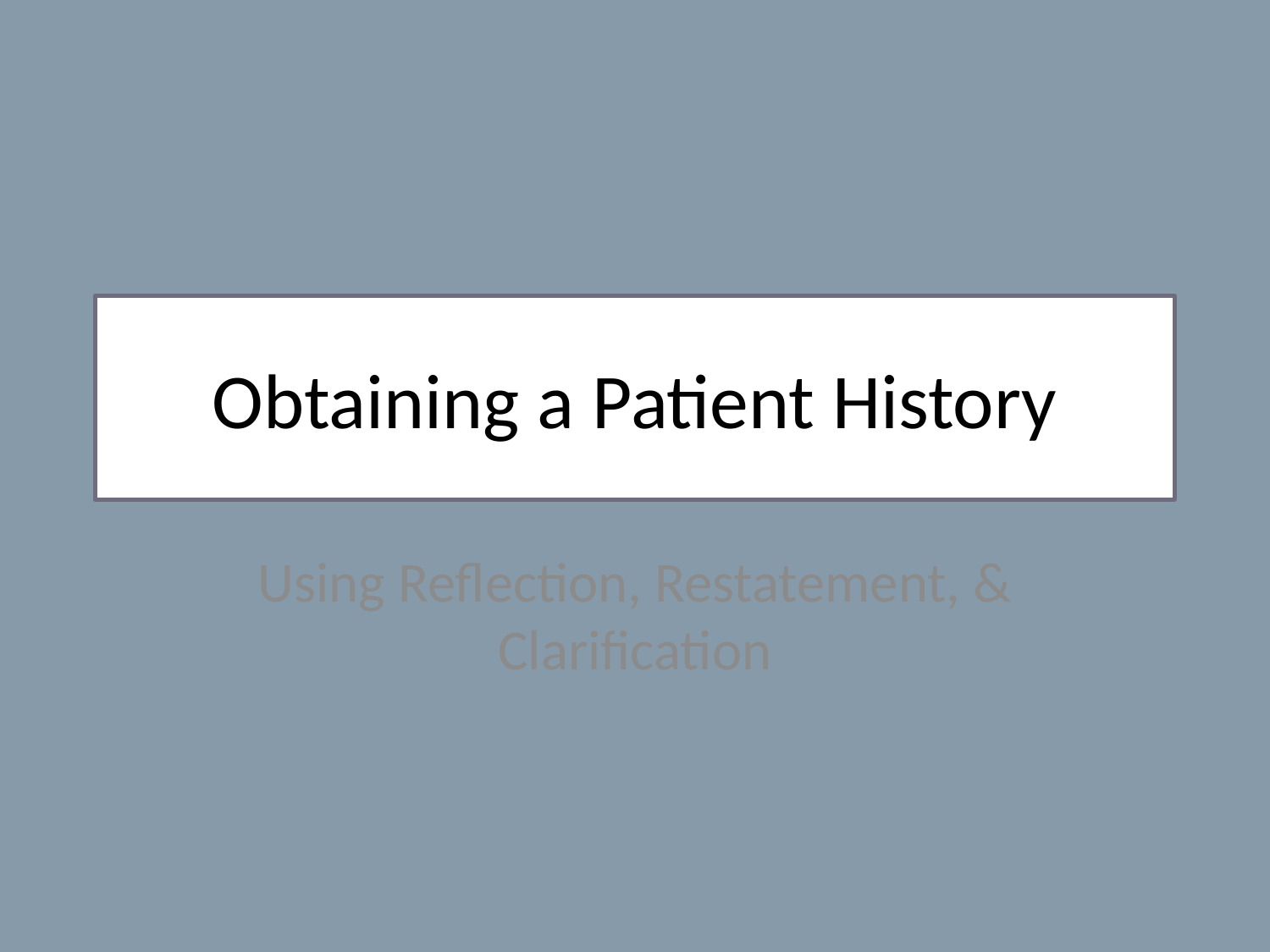

# Obtaining a Patient History
Using Reflection, Restatement, & Clarification